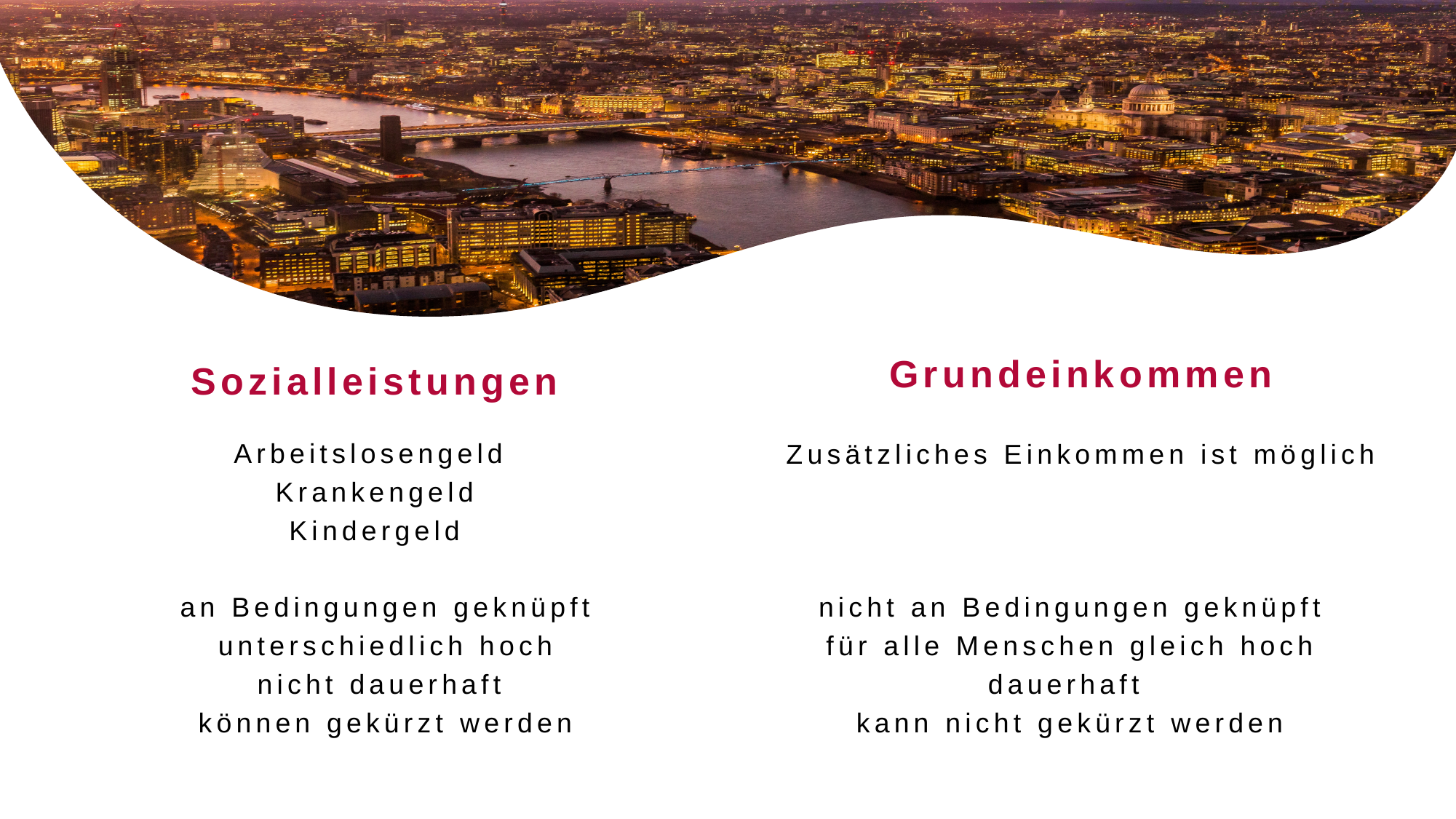

Grundeinkommen

Sozialleistungen

Arbeitslosengeld
Krankengeld
Kindergeld

Zusätzliches Einkommen ist möglich

an Bedingungen geknüpft
unterschiedlich hoch
nicht dauerhaft
können gekürzt werden

nicht an Bedingungen geknüpft
für alle Menschen gleich hoch
dauerhaft
kann nicht gekürzt werden